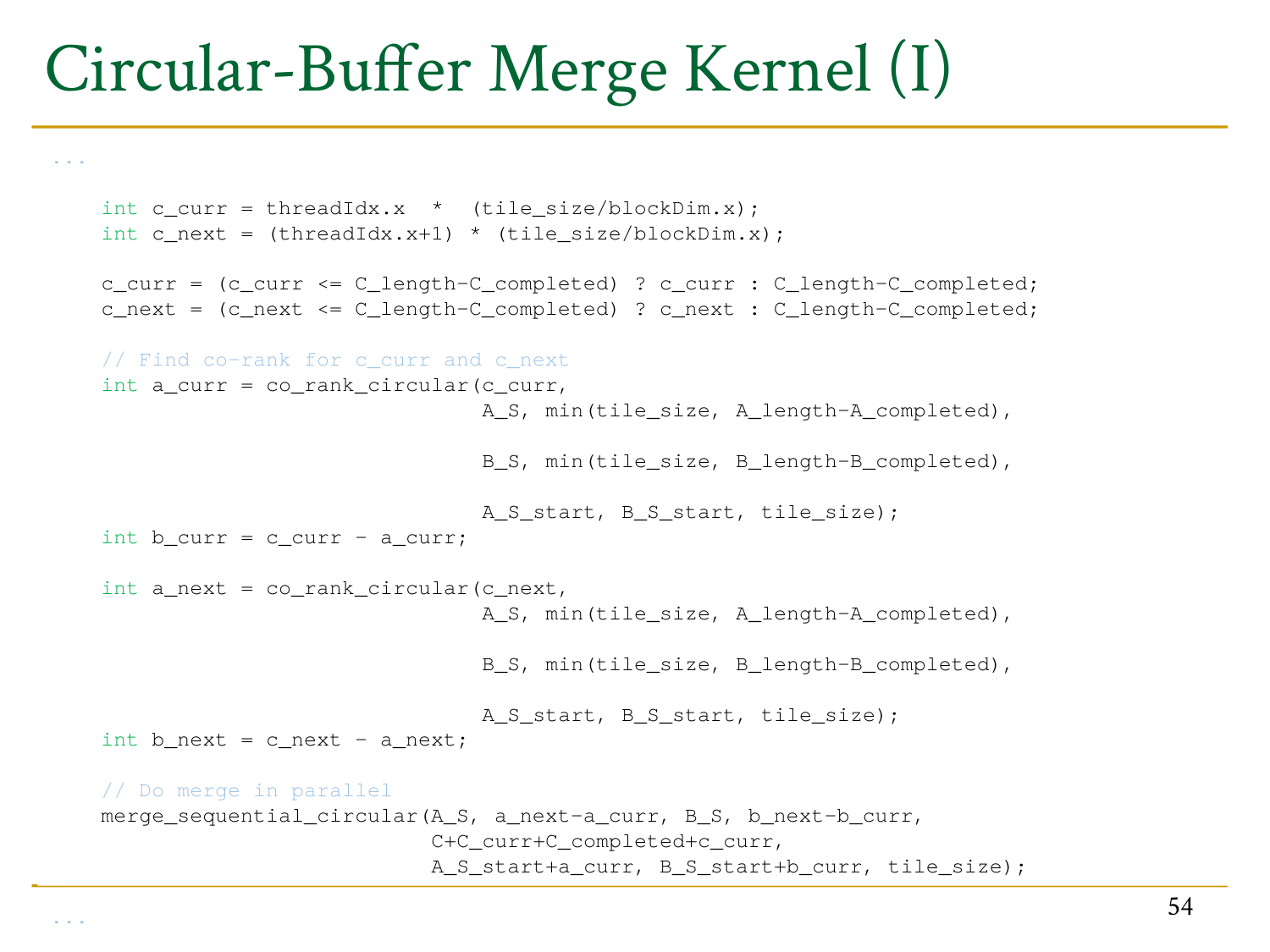

# Circular-Buffer Merge Kernel (I)
...

    int c_curr = threadIdx.x  *  (tile_size/blockDim.x);
    int c_next = (threadIdx.x+1) * (tile_size/blockDim.x);

    c_curr = (c_curr <= C_length-C_completed) ? c_curr : C_length-C_completed;
    c_next = (c_next <= C_length-C_completed) ? c_next : C_length-C_completed;

    // Find co-rank for c_curr and c_next
    int a_curr = co_rank_circular(c_curr,
                                  A_S, min(tile_size, A_length-A_completed),
                                  B_S, min(tile_size, B_length-B_completed),
                                  A_S_start, B_S_start, tile_size);
    int b_curr = c_curr - a_curr;

    int a_next = co_rank_circular(c_next,
                                  A_S, min(tile_size, A_length-A_completed),
                                  B_S, min(tile_size, B_length-B_completed),
                                  A_S_start, B_S_start, tile_size);
    int b_next = c_next - a_next;

    // Do merge in parallel
    merge_sequential_circular(A_S, a_next-a_curr, B_S, b_next-b_curr,
                              C+C_curr+C_completed+c_curr,
                              A_S_start+a_curr, B_S_start+b_curr, tile_size);

...
54